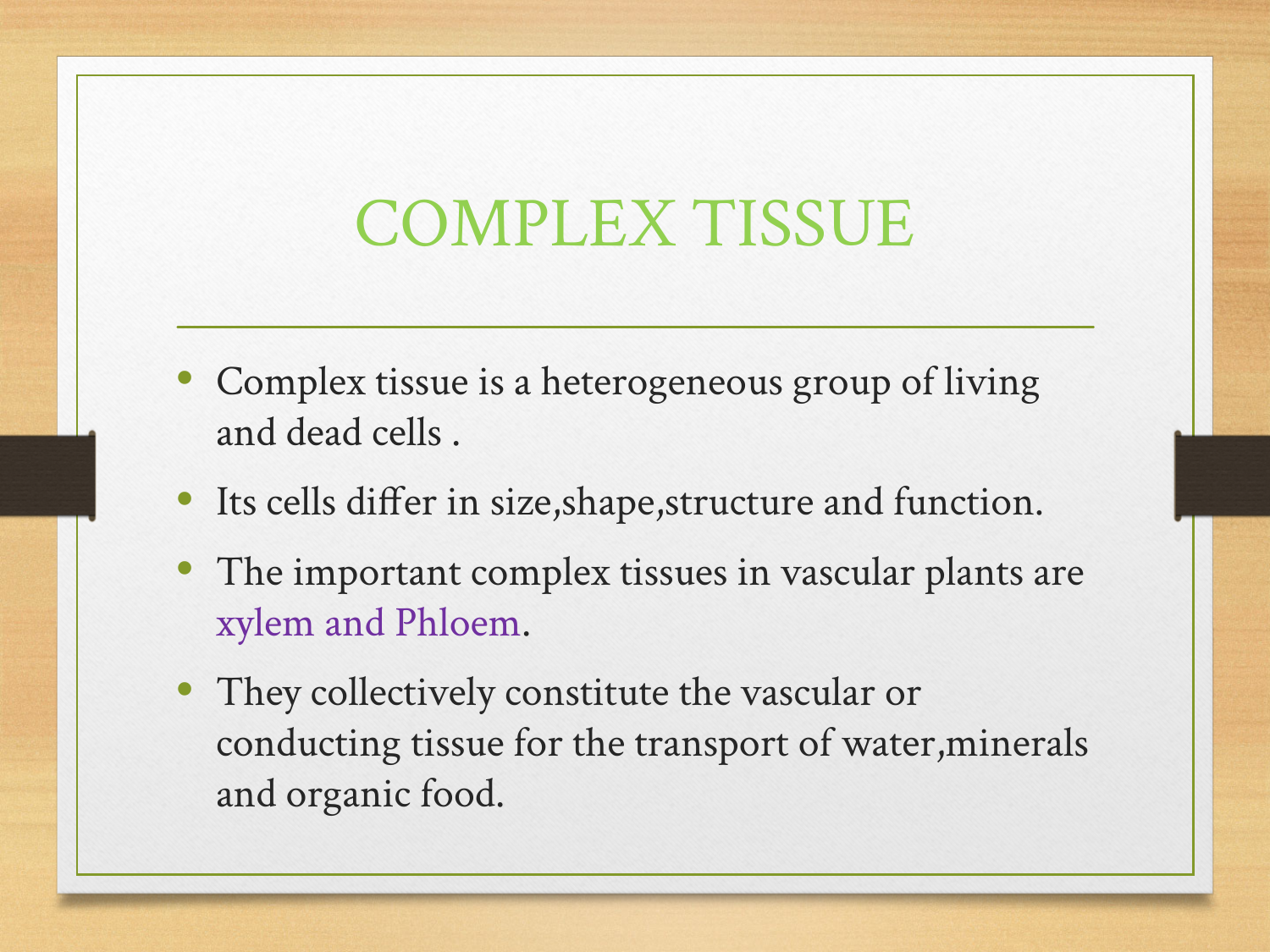

# COMPLEX TISSUE
Complex tissue is a heterogeneous group of living and dead cells .
Its cells differ in size,shape,structure and function.
The important complex tissues in vascular plants are xylem and Phloem.
They collectively constitute the vascular or conducting tissue for the transport of water,minerals and organic food.